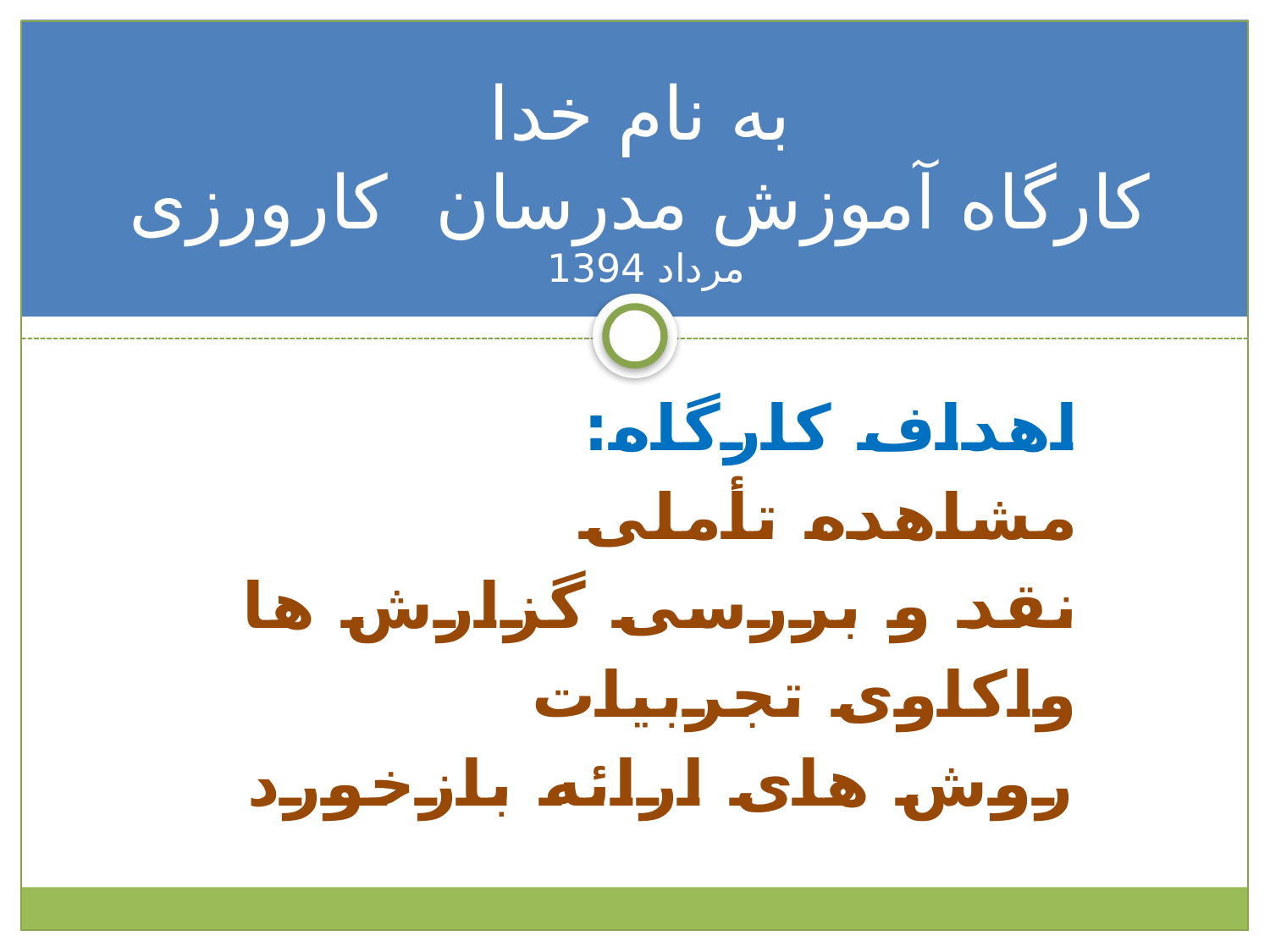

# به نام خدا کارگاه آموزش مدرسان  کارورزی مرداد 1394
اهداف کارگاه:
مشاهده تأملی
نقد و بررسی گزارش ها
واکاوی تجربیات
روش های ارائه بازخورد